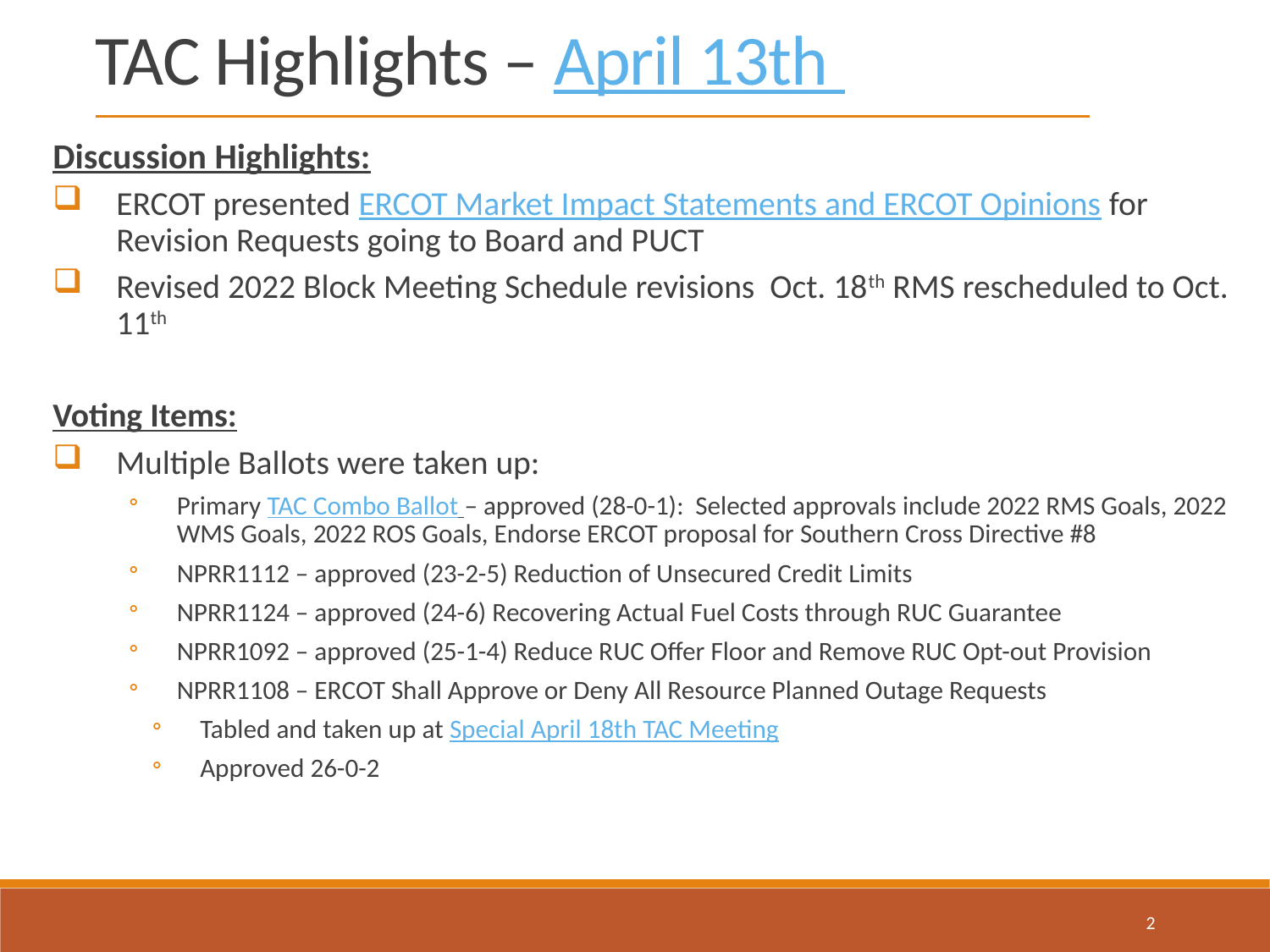

TAC Highlights – April 13th
Discussion Highlights:
ERCOT presented ERCOT Market Impact Statements and ERCOT Opinions for Revision Requests going to Board and PUCT
Revised 2022 Block Meeting Schedule revisions  Oct. 18th RMS rescheduled to Oct. 11th

Voting Items:
Multiple Ballots were taken up:
Primary TAC Combo Ballot – approved (28-0-1):  Selected approvals include 2022 RMS Goals, 2022 WMS Goals, 2022 ROS Goals, Endorse ERCOT proposal for Southern Cross Directive #8
NPRR1112 – approved (23-2-5) Reduction of Unsecured Credit Limits
NPRR1124 – approved (24-6) Recovering Actual Fuel Costs through RUC Guarantee
NPRR1092 – approved (25-1-4) Reduce RUC Offer Floor and Remove RUC Opt-out Provision
NPRR1108 – ERCOT Shall Approve or Deny All Resource Planned Outage Requests
Tabled and taken up at Special April 18th TAC Meeting
Approved 26-0-2

2